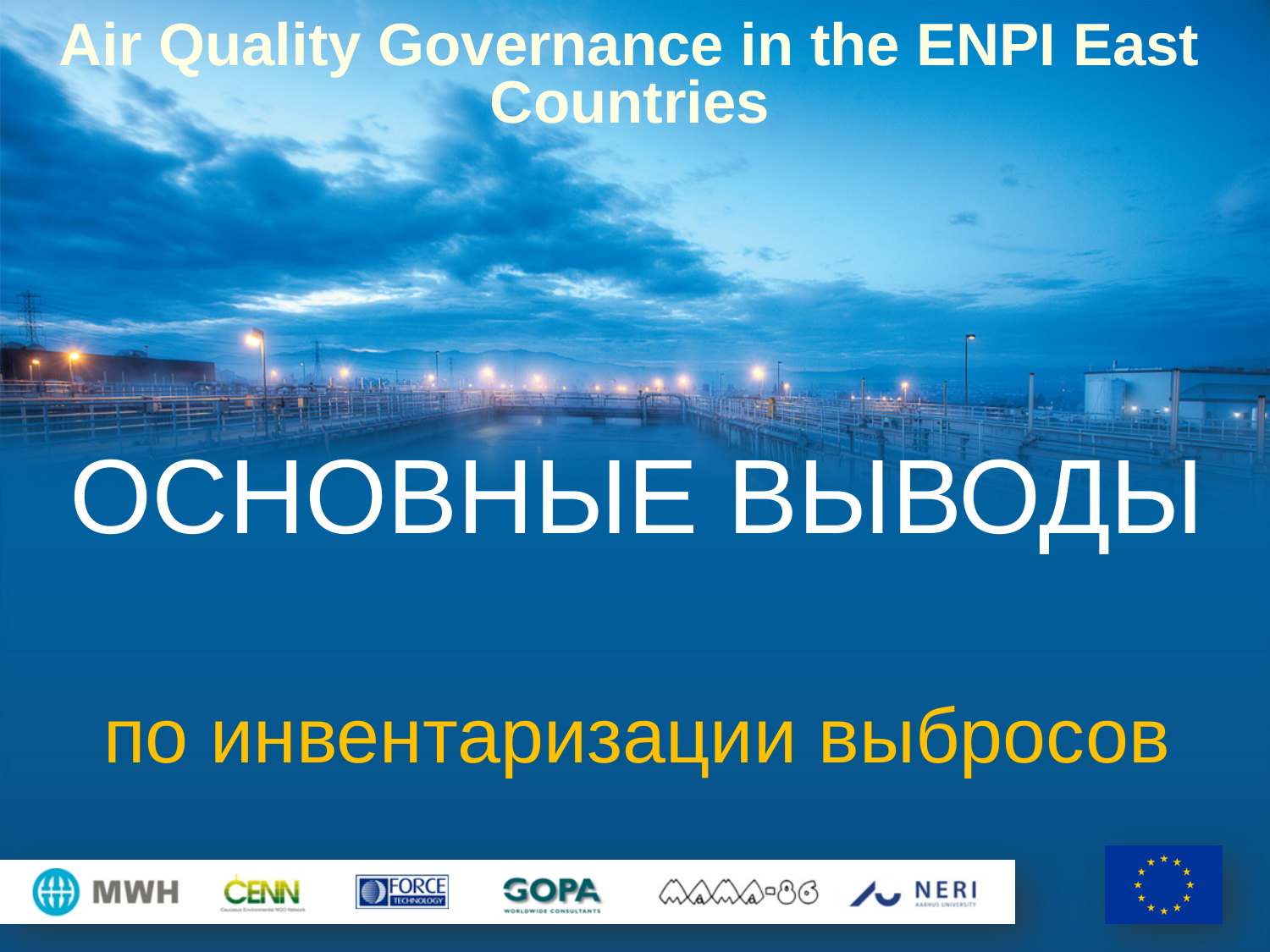

# Air Quality Governance in the ENPI East Countries
ОСНОВНЫЕ ВЫВОДЫ

по инвентаризации выбросов